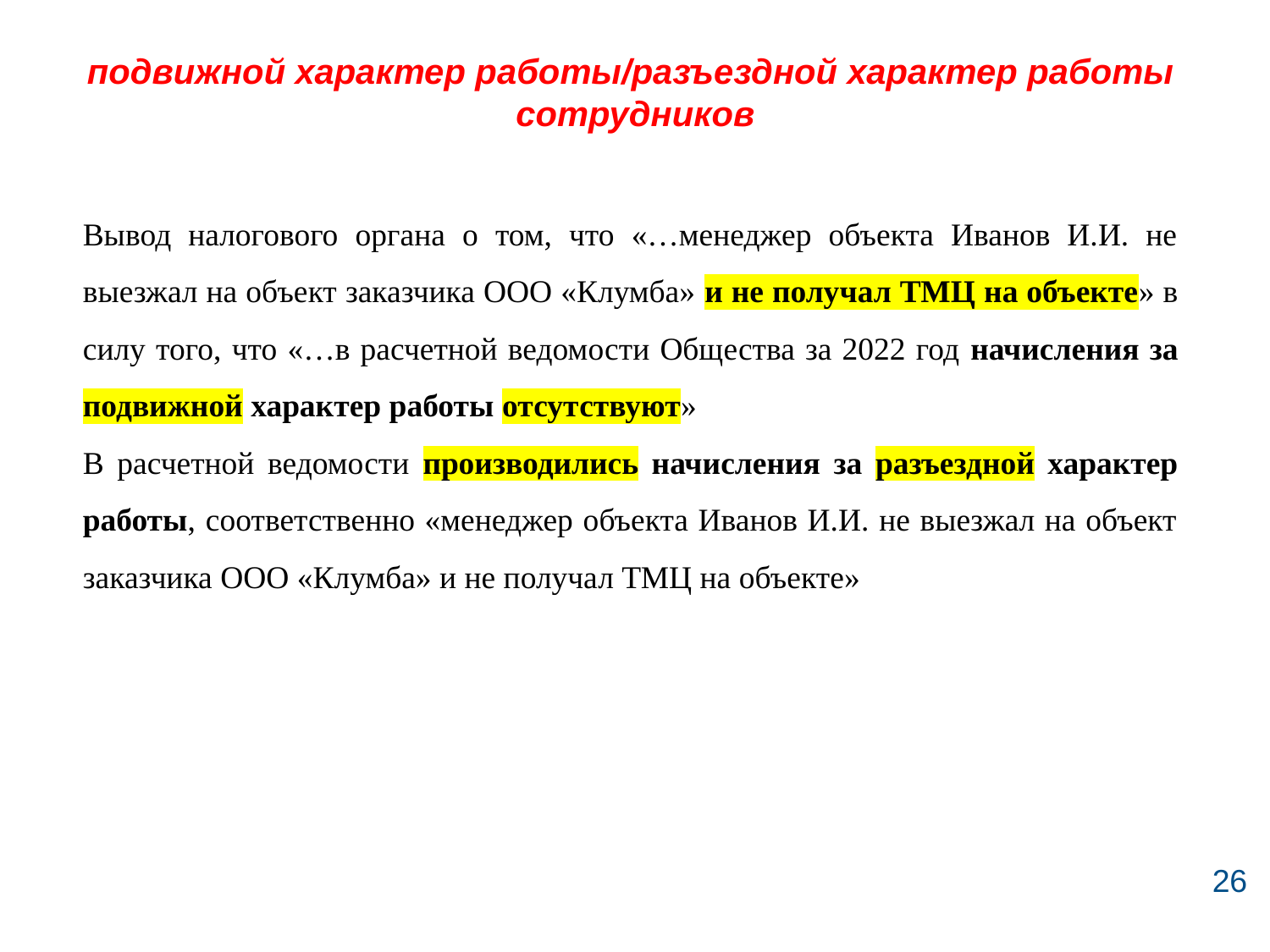

# подвижной характер работы/разъездной характер работы  сотрудников

Вывод налогового органа о том, что «…менеджер объекта Иванов И.И. не выезжал на объект заказчика ООО «Клумба» и не получал ТМЦ на объекте» в силу того, что «…в расчетной ведомости Общества за 2022 год начисления за подвижной характер работы отсутствуют»
В расчетной ведомости производились начисления за разъездной характер работы, соответственно «менеджер объекта Иванов И.И. не выезжал на объект заказчика ООО «Клумба» и не получал ТМЦ на объекте»